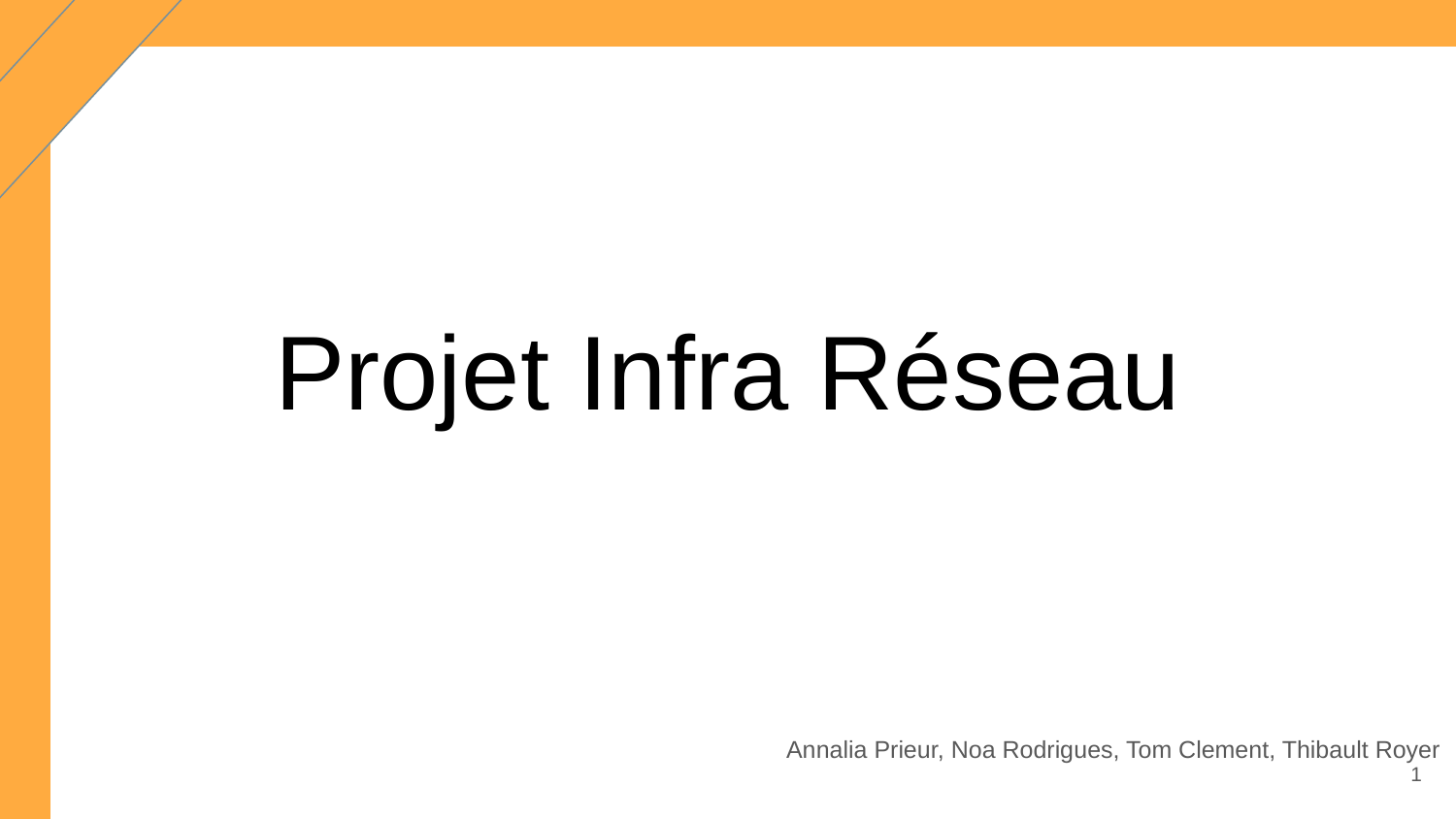

# Projet Infra Réseau
Annalia Prieur, Noa Rodrigues, Tom Clement, Thibault Royer
1